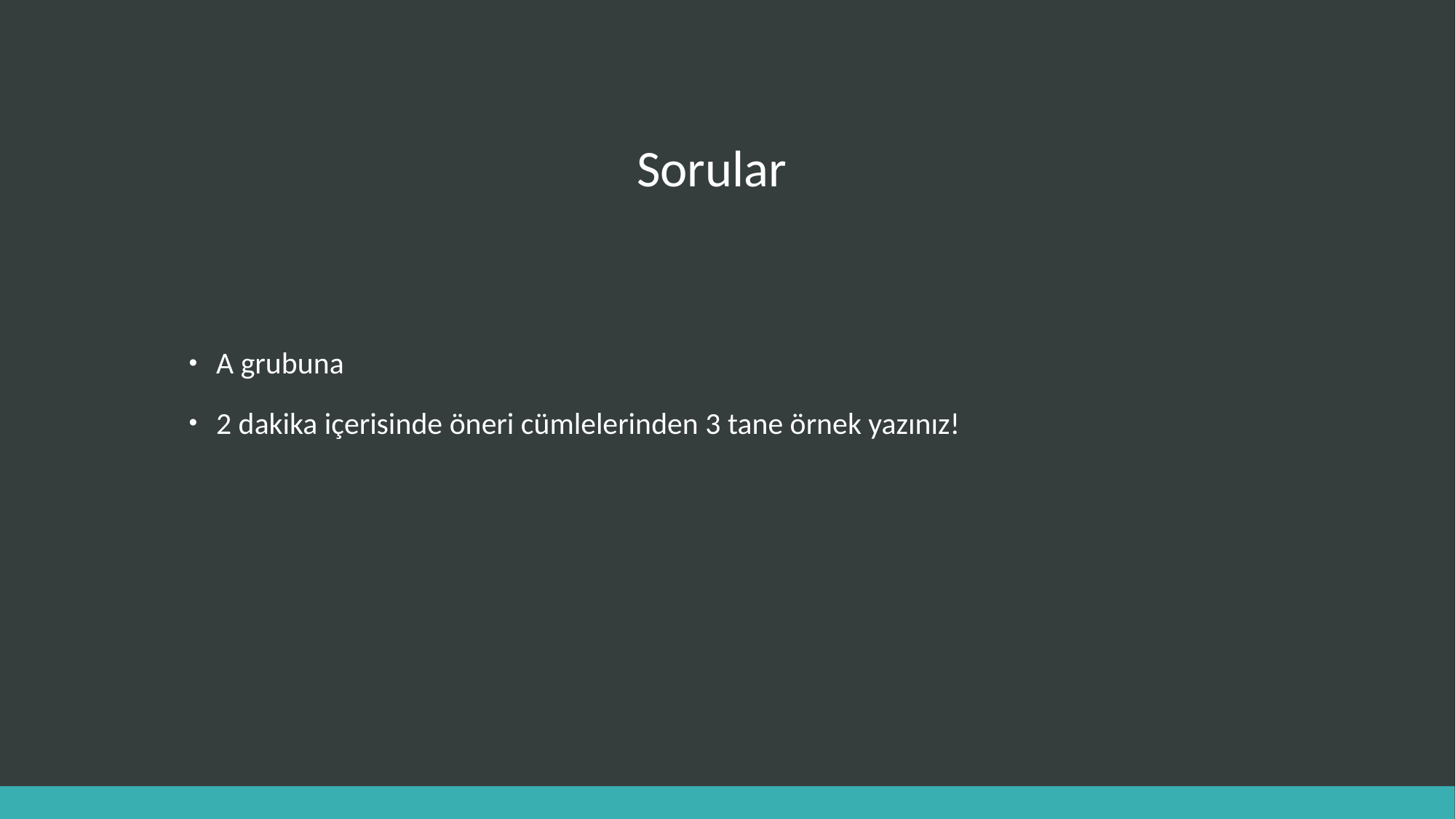

# Sorular
A grubuna
2 dakika içerisinde öneri cümlelerinden 3 tane örnek yazınız!